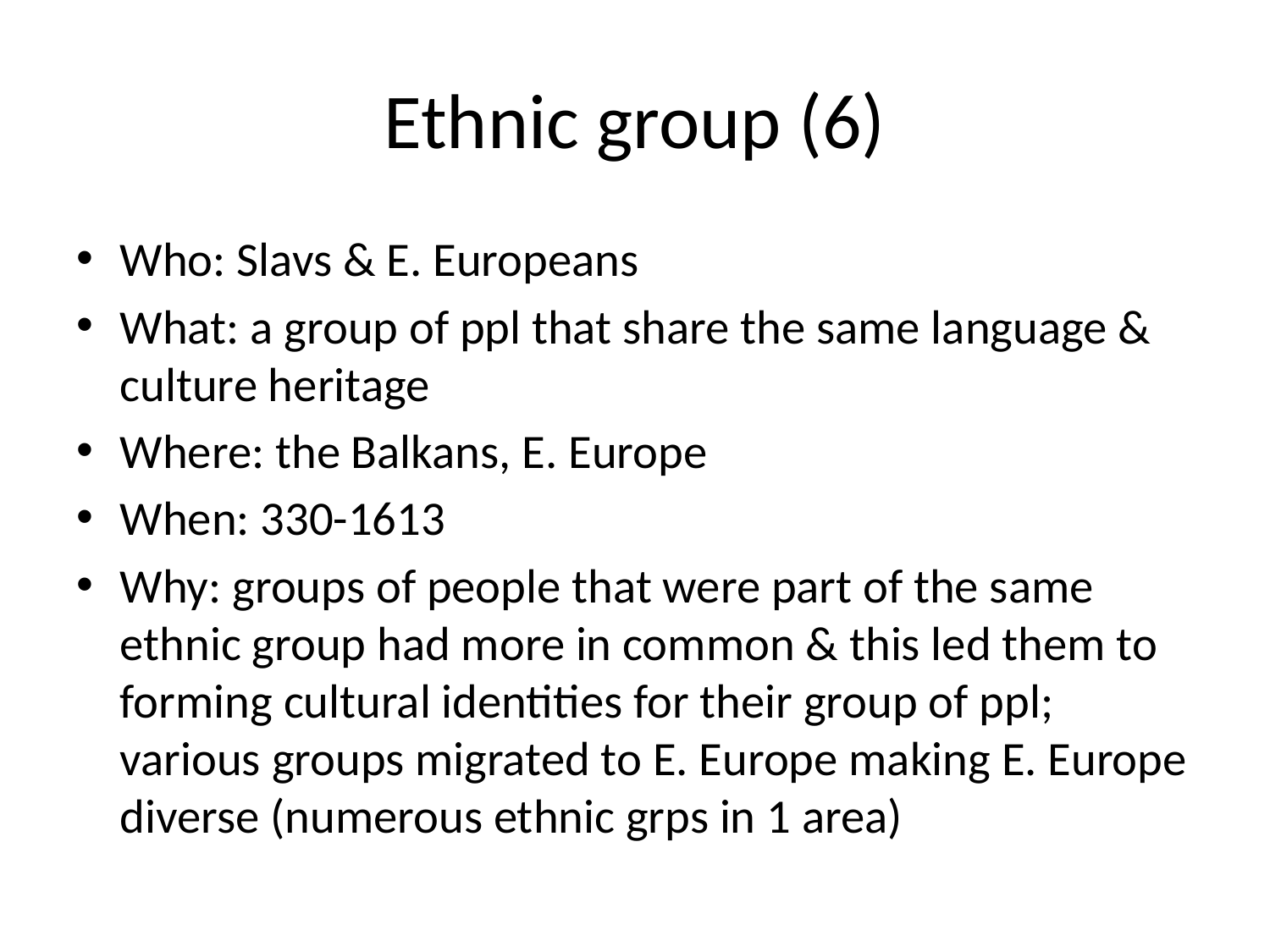

# Ethnic group (6)
Who: Slavs & E. Europeans
What: a group of ppl that share the same language & culture heritage
Where: the Balkans, E. Europe
When: 330-1613
Why: groups of people that were part of the same ethnic group had more in common & this led them to forming cultural identities for their group of ppl; various groups migrated to E. Europe making E. Europe diverse (numerous ethnic grps in 1 area)